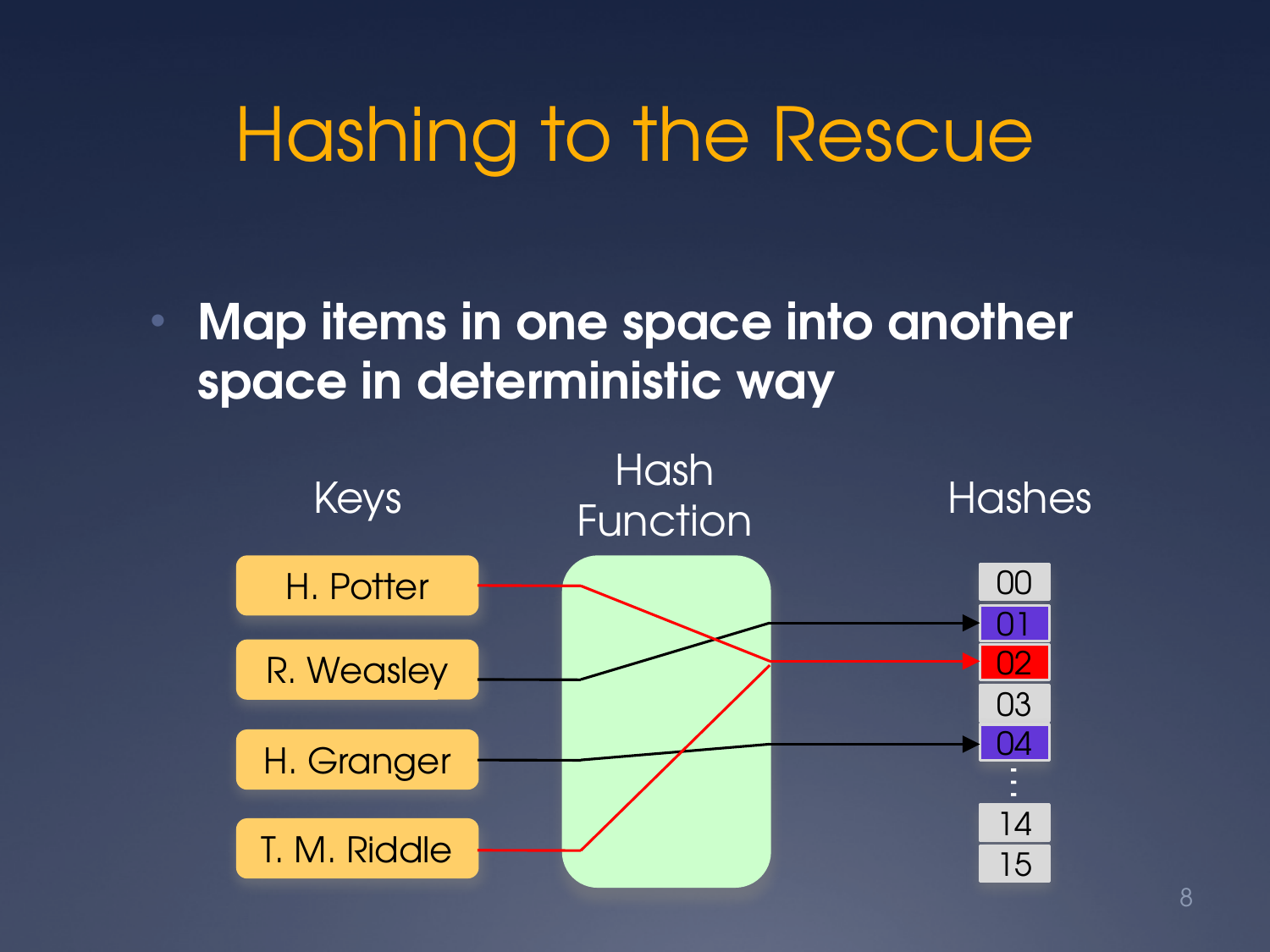

# Hashing to the Rescue
Map items in one space into another space in deterministic way

Hash
Function
Keys
Hashes

H. Potter
00
01
R. Weasley
02
03
04
H. Granger
…
14
T. M. Riddle
15
8